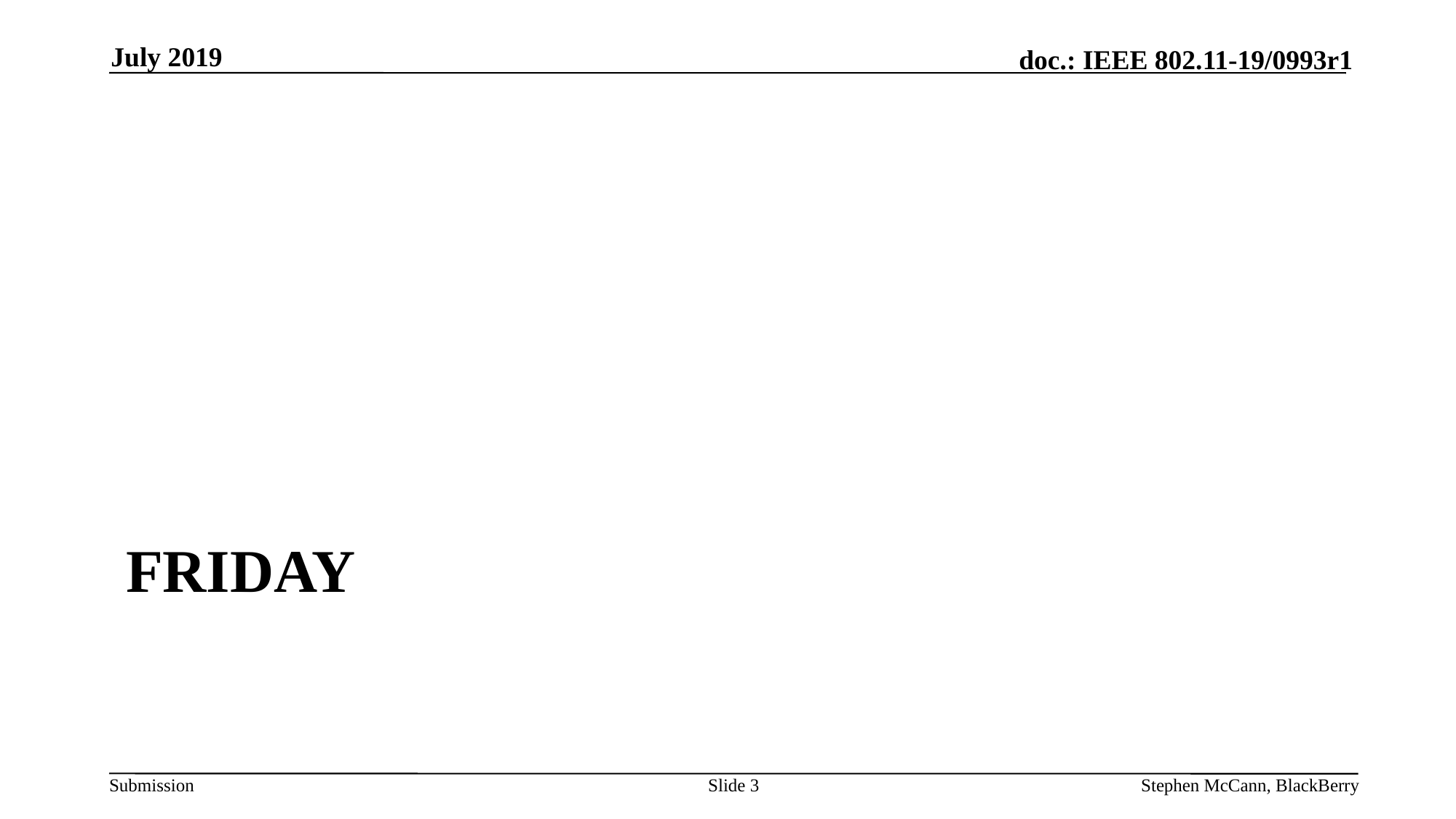

July 2019

# Friday
Slide 3
Stephen McCann, BlackBerry